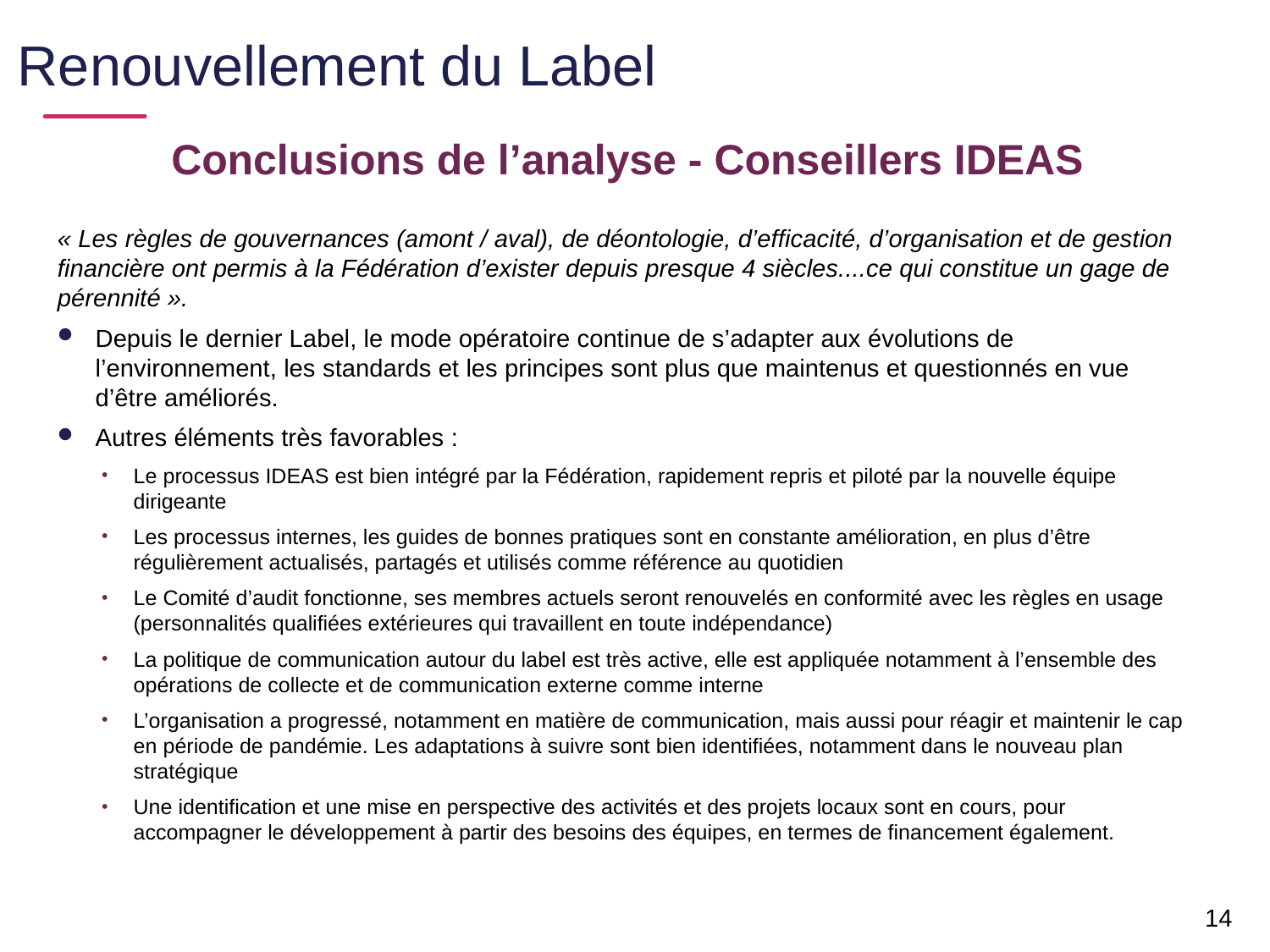

Renouvellement du Label
Conclusions de l’analyse - Conseillers IDEAS

« Les règles de gouvernances (amont / aval), de déontologie, d’efficacité, d’organisation et de gestion financière ont permis à la Fédération d’exister depuis presque 4 siècles....ce qui constitue un gage de pérennité ».
Depuis le dernier Label, le mode opératoire continue de s’adapter aux évolutions de l’environnement, les standards et les principes sont plus que maintenus et questionnés en vue d’être améliorés.
Autres éléments très favorables :
Le processus IDEAS est bien intégré par la Fédération, rapidement repris et piloté par la nouvelle équipe dirigeante
Les processus internes, les guides de bonnes pratiques sont en constante amélioration, en plus d’être régulièrement actualisés, partagés et utilisés comme référence au quotidien
Le Comité d’audit fonctionne, ses membres actuels seront renouvelés en conformité avec les règles en usage (personnalités qualifiées extérieures qui travaillent en toute indépendance)
La politique de communication autour du label est très active, elle est appliquée notamment à l’ensemble des opérations de collecte et de communication externe comme interne
L’organisation a progressé, notamment en matière de communication, mais aussi pour réagir et maintenir le cap en période de pandémie. Les adaptations à suivre sont bien identifiées, notamment dans le nouveau plan stratégique
Une identification et une mise en perspective des activités et des projets locaux sont en cours, pour accompagner le développement à partir des besoins des équipes, en termes de financement également.
14